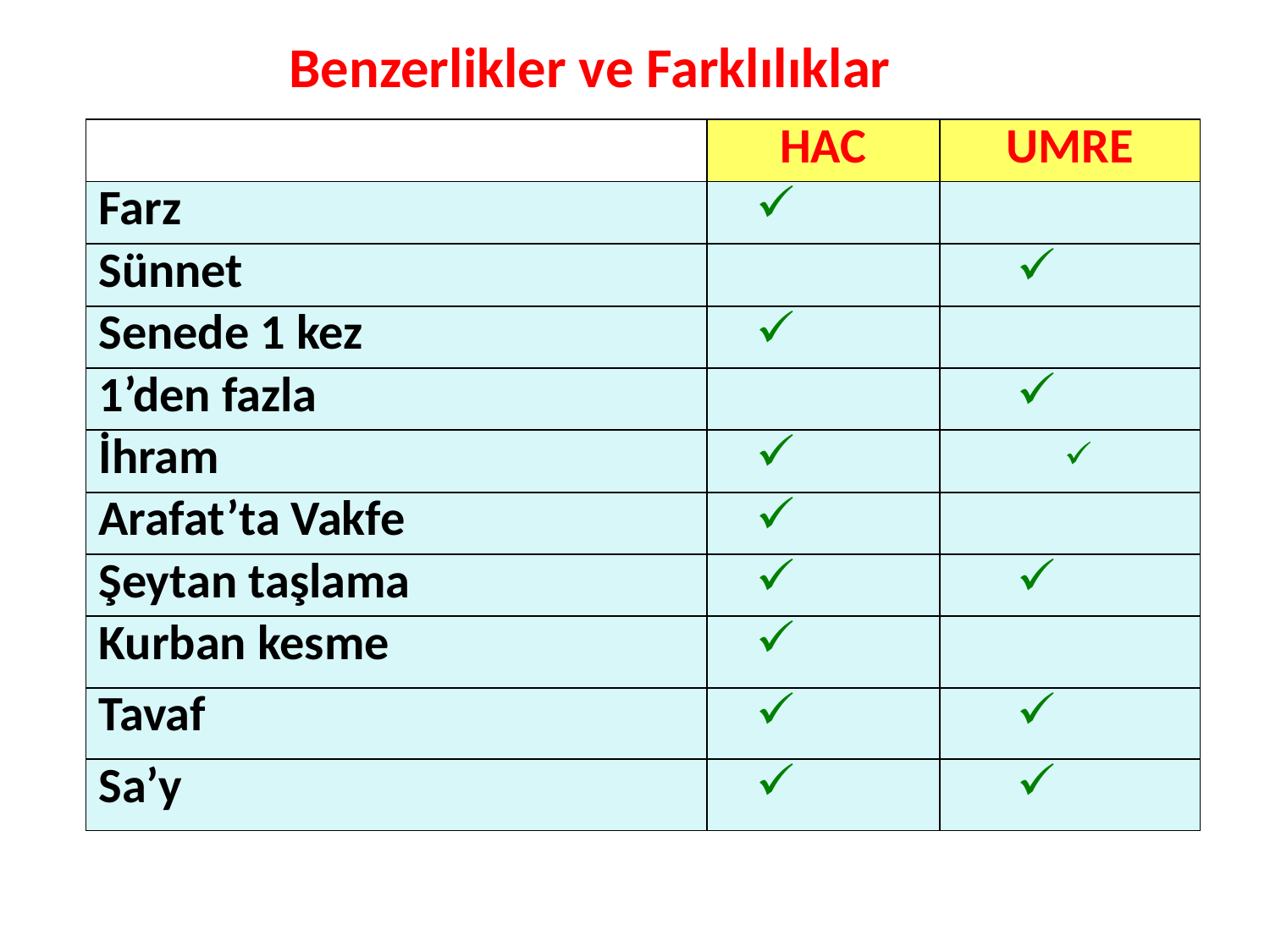

# Benzerlikler ve Farklılıklar
|  | HAC | UMRE |
| --- | --- | --- |
| Farz |  |  |
| Sünnet |  |  |
| Senede 1 kez |  |  |
| 1’den fazla |  |  |
| İhram |  |  |
| Arafat’ta Vakfe |  |  |
| Şeytan taşlama |  |  |
| Kurban kesme |  |  |
| Tavaf |  |  |
| Sa’y |  |  |